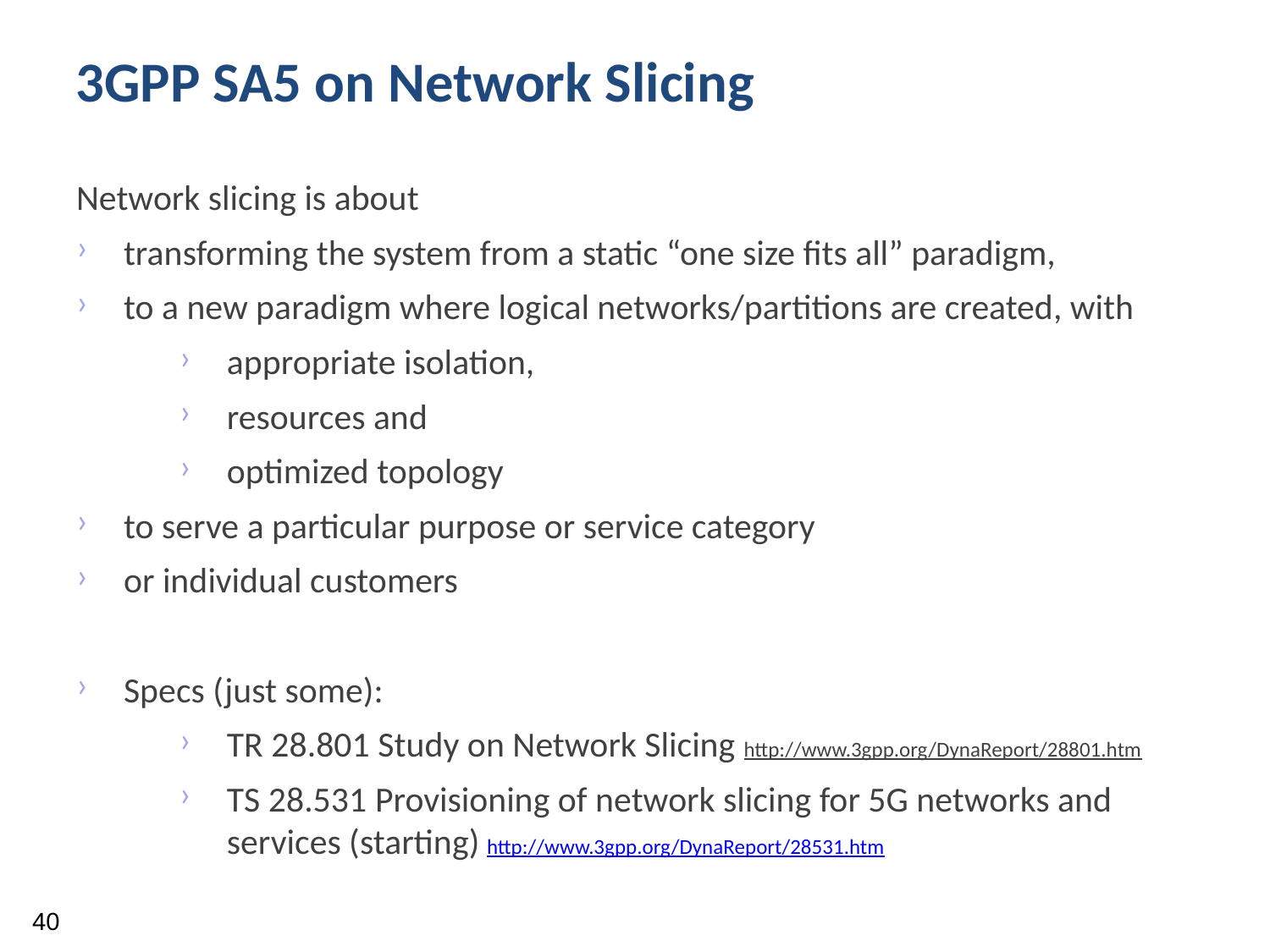

3GPP SA5 on Network Slicing
Network slicing is about
transforming the system from a static “one size fits all” paradigm,
to a new paradigm where logical networks/partitions are created, with
appropriate isolation,
resources and
optimized topology
to serve a particular purpose or service category
or individual customers

Specs (just some):
TR 28.801 Study on Network Slicing http://www.3gpp.org/DynaReport/28801.htm
TS 28.531 Provisioning of network slicing for 5G networks and services (starting) http://www.3gpp.org/DynaReport/28531.htm